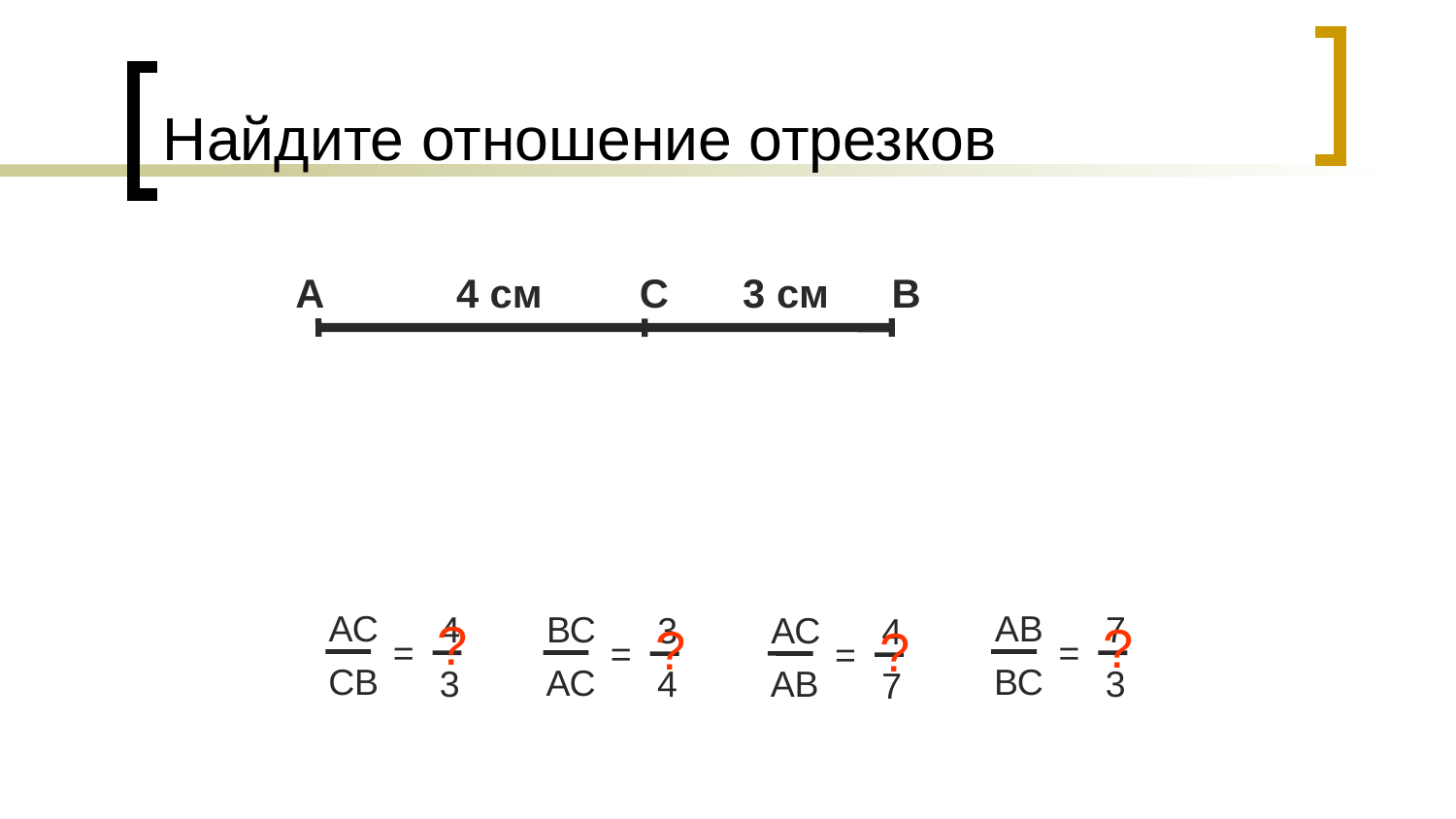

# Найдите отношение отрезков
А
4 cм
С
3 см
В

АС

CВ
АВ

ВС
ВС

АС
4

3
7

3
АС

АВ
3

4
4

7
?
?
?
?
=
=
=
=